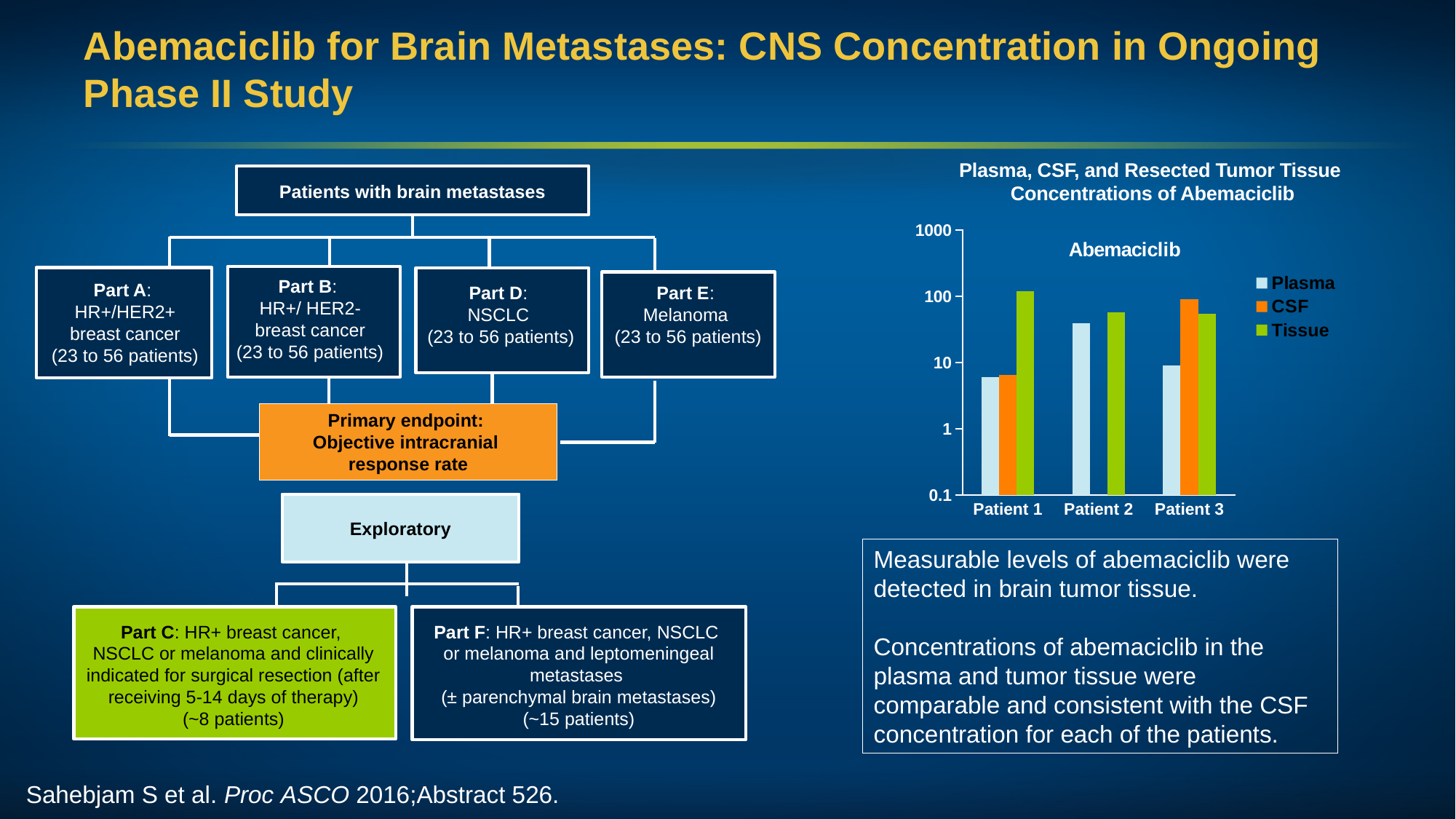

# Abemaciclib for Brain Metastases: CNS Concentration in Ongoing Phase II Study
Plasma, CSF, and Resected Tumor Tissue
Concentrations of Abemaciclib

Patients with brain metastases

### Chart: Abemaciclib

| Category | Plasma | CSF | Tissue |
|---|---|---|---|
| Patient 1 | 6.0 | 6.5 | 120.0 |
| Patient 2 | 40.0 | 0.0 | 58.0 |
| Patient 3 | 9.0 | 90.0 | 55.0 |

Part B:
HR+/ HER2-
breast cancer
(23 to 56 patients)

Part A:
HR+/HER2+
breast cancer
(23 to 56 patients)
Part D:
NSCLC
(23 to 56 patients)
Part E:
Melanoma
(23 to 56 patients)
Primary endpoint:
Objective intracranial
response rate

Exploratory
Measurable levels of abemaciclib were detected in brain tumor tissue.

Concentrations of abemaciclib in the plasma and tumor tissue were comparable and consistent with the CSF concentration for each of the patients.

Part C: HR+ breast cancer,
NSCLC or melanoma and clinically indicated for surgical resection (after receiving 5-14 days of therapy)
(~8 patients)
Part F: HR+ breast cancer, NSCLC
or melanoma and leptomeningeal metastases
(± parenchymal brain metastases)
(~15 patients)
Sahebjam S et al. Proc ASCO 2016;Abstract 526.